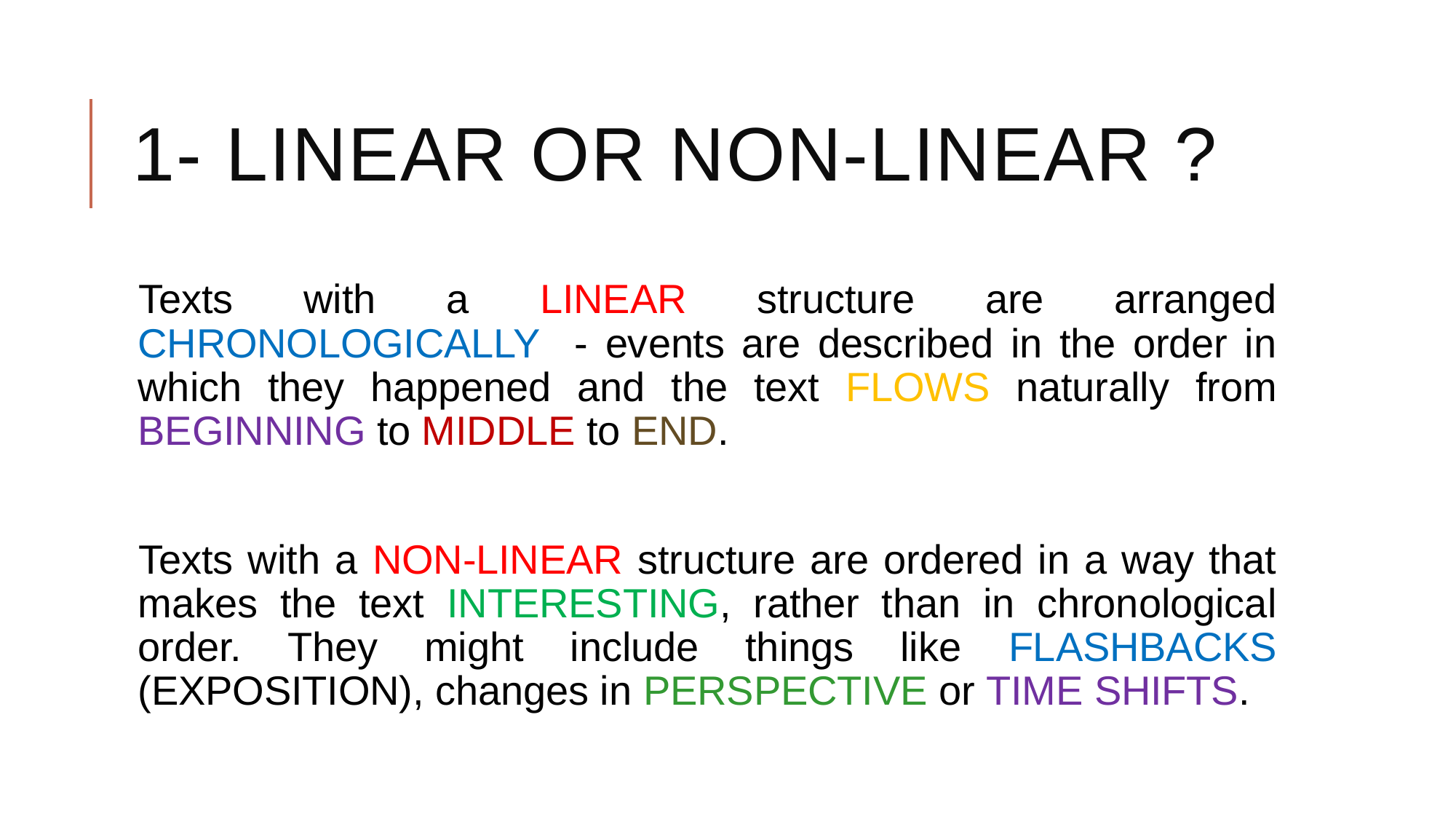

# 1- Linear or Non-linear ?
Texts with a LINEAR structure are arranged CHRONOLOGICALLY  - events are described in the order in which they happened and the text FLOWS naturally from BEGINNING to MIDDLE to END.

Texts with a NON-LINEAR structure are ordered in a way that makes the text INTERESTING, rather than in chronological order. They might include things like FLASHBACKS (EXPOSITION), changes in PERSPECTIVE or TIME SHIFTS.